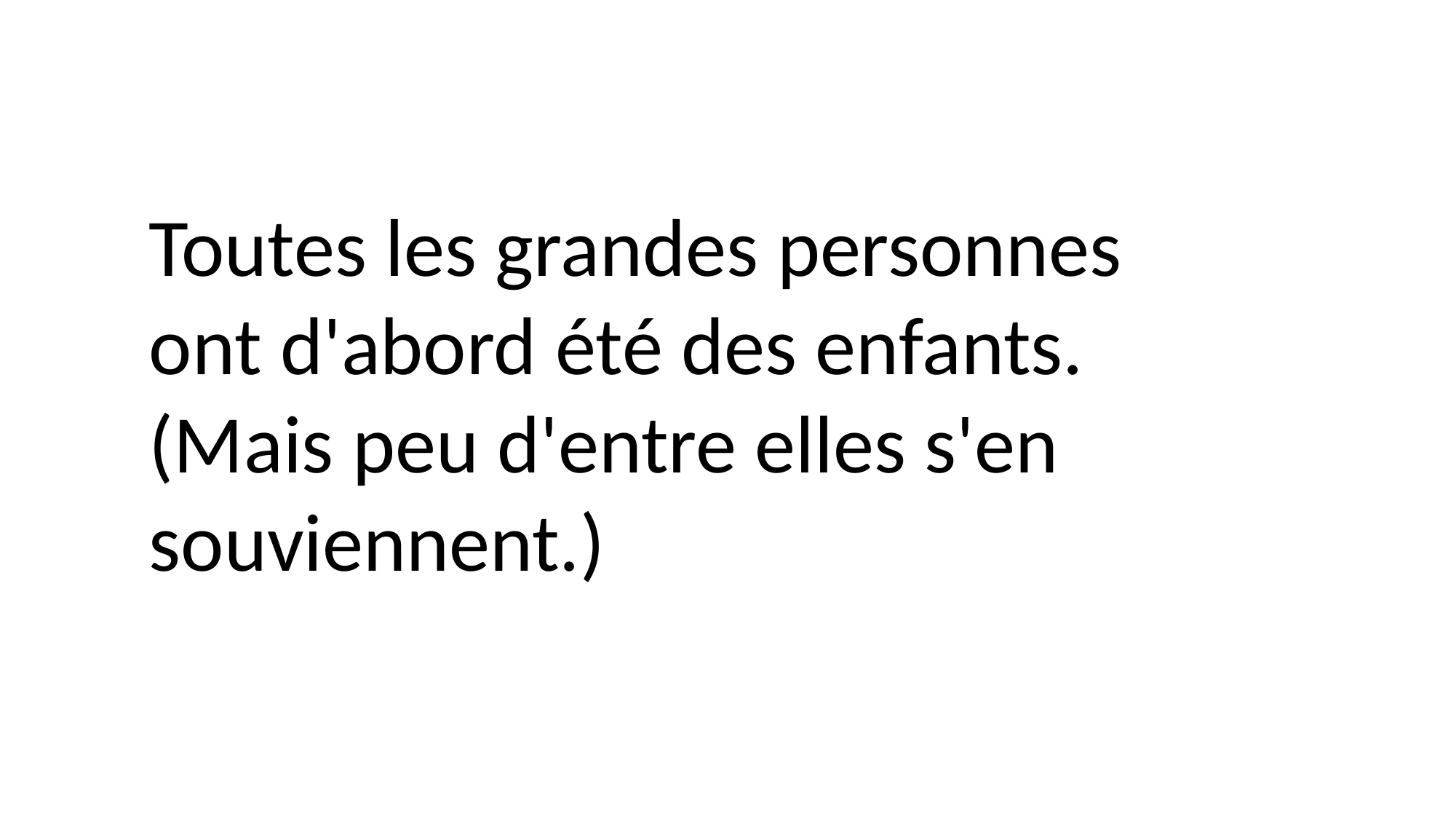

Toutes les grandes personnes ont d'abord été des enfants. (Mais peu d'entre elles s'en souviennent.)